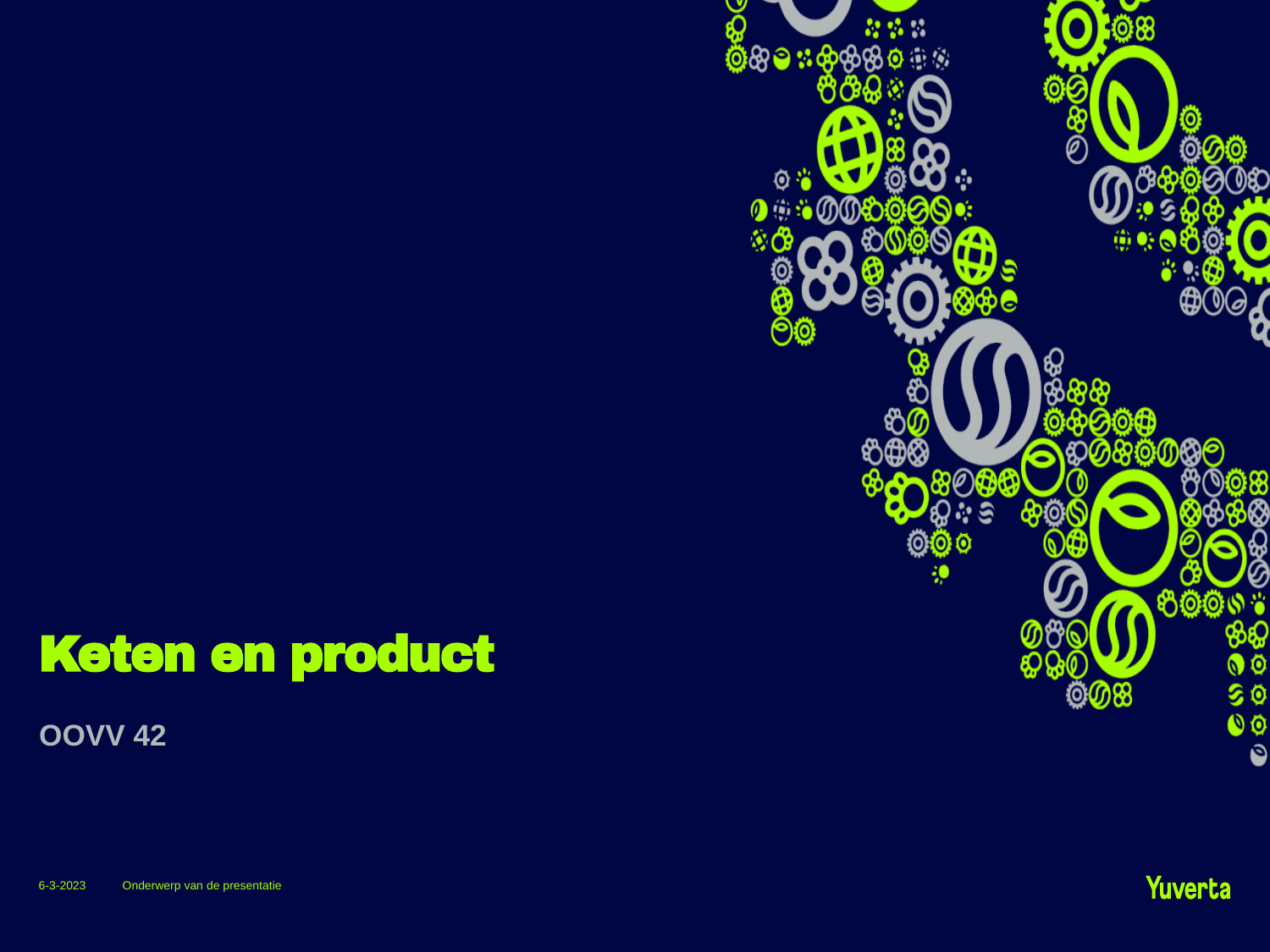

# Keten en product
OOVV 42
6-3-2023
Onderwerp van de presentatie